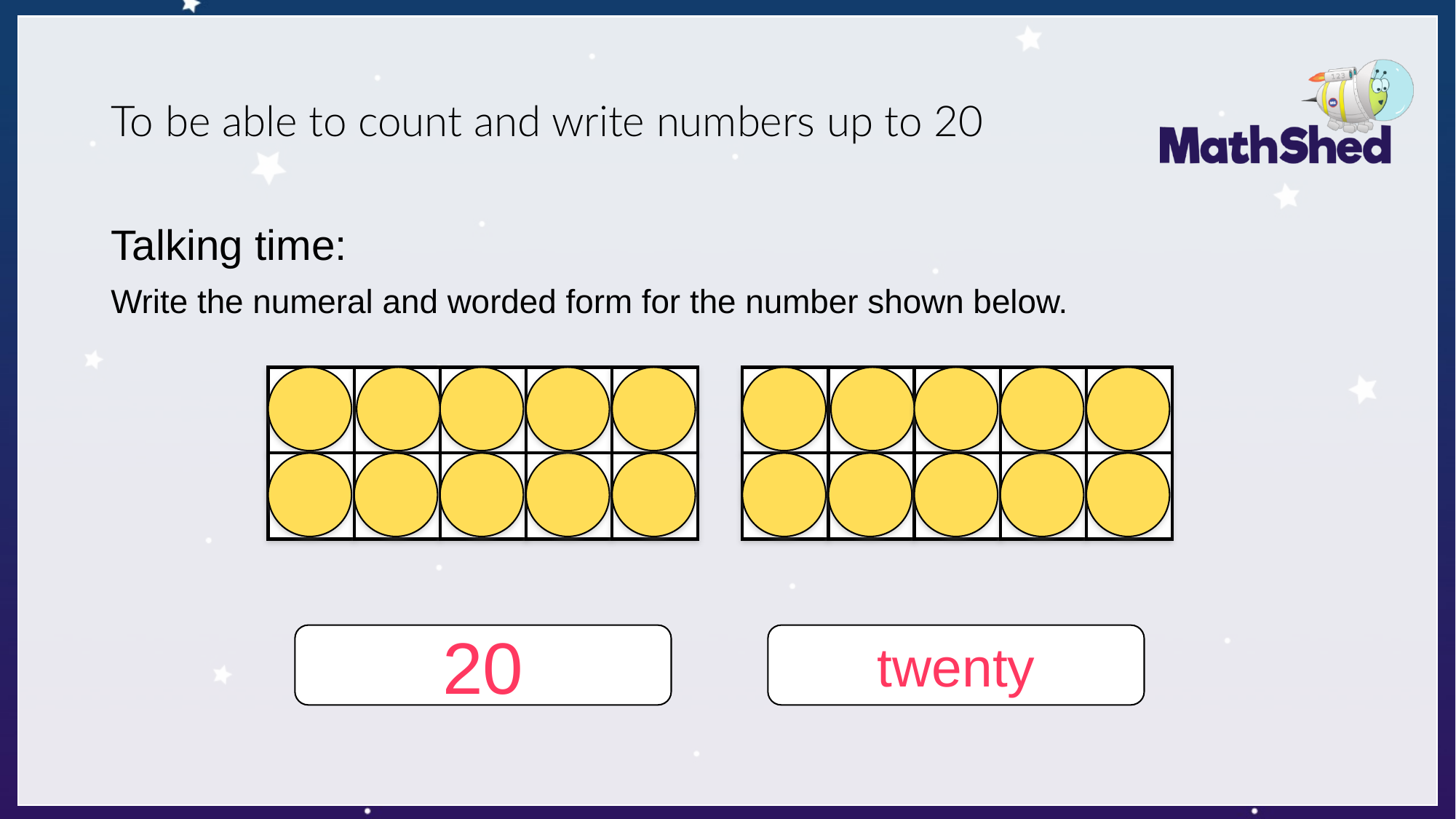

# To be able to count and write numbers up to 20
Talking time:
Write the numeral and worded form for the number shown below.

20
twenty